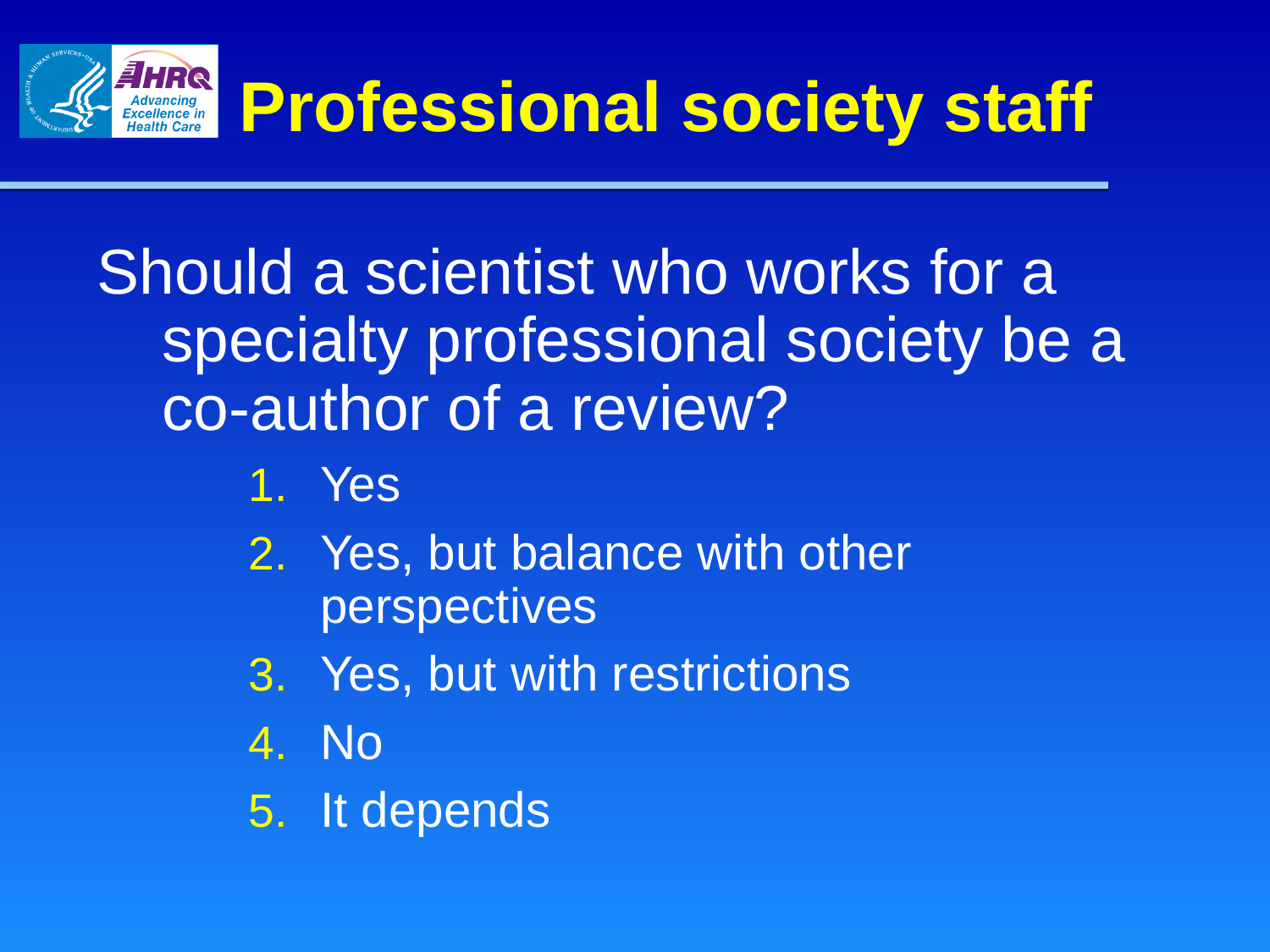

# Professional society staff
Should a scientist who works for a specialty professional society be a co-author of a review?
Yes
Yes, but balance with other perspectives
Yes, but with restrictions
No
It depends